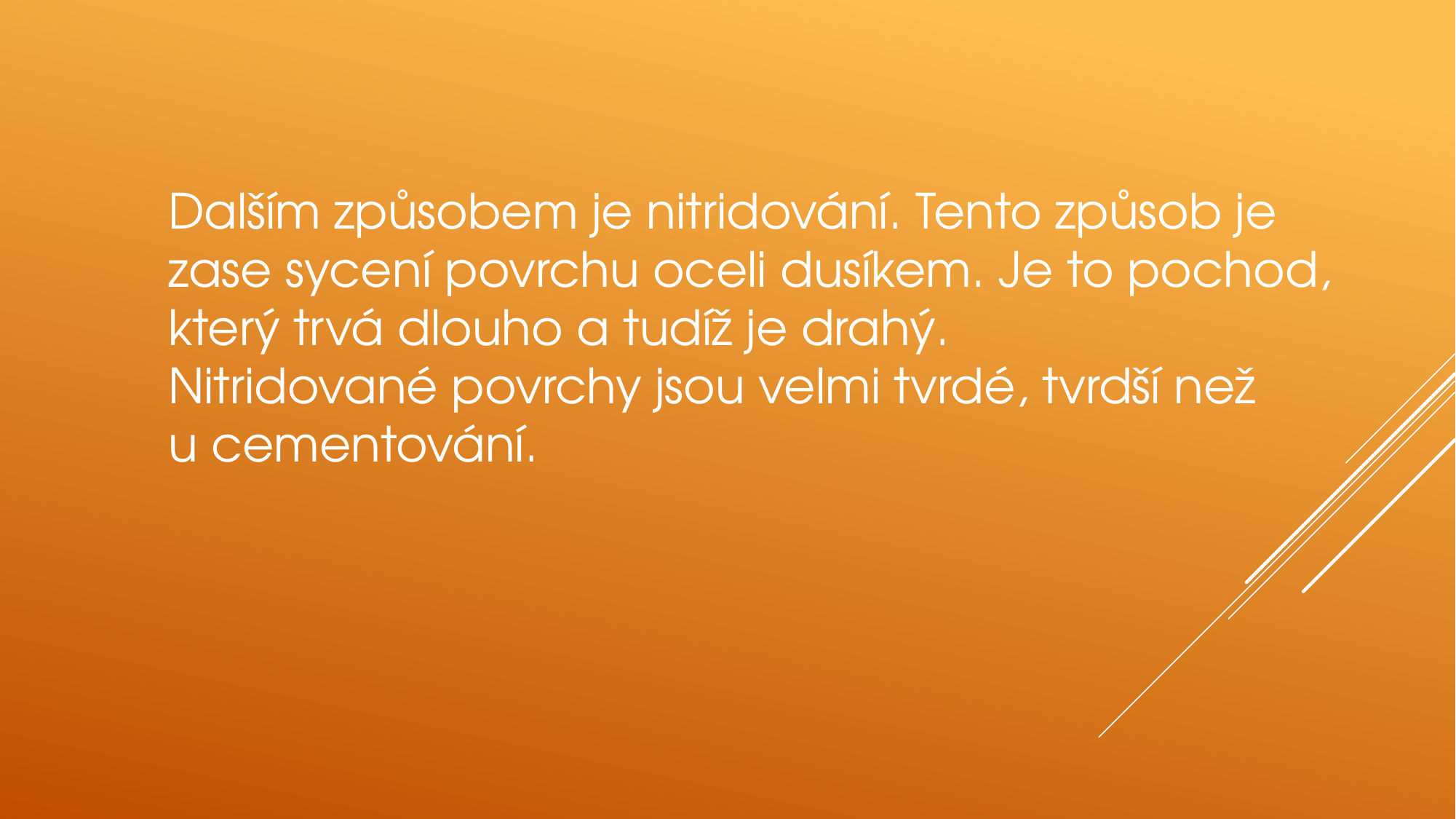

Dalším způsobem je nitridování. Tento způsob je
zase sycení povrchu oceli dusíkem. Je to pochod,
který trvá dlouho a tudíž je drahý.
Nitridované povrchy jsou velmi tvrdé, tvrdší než
u cementování.